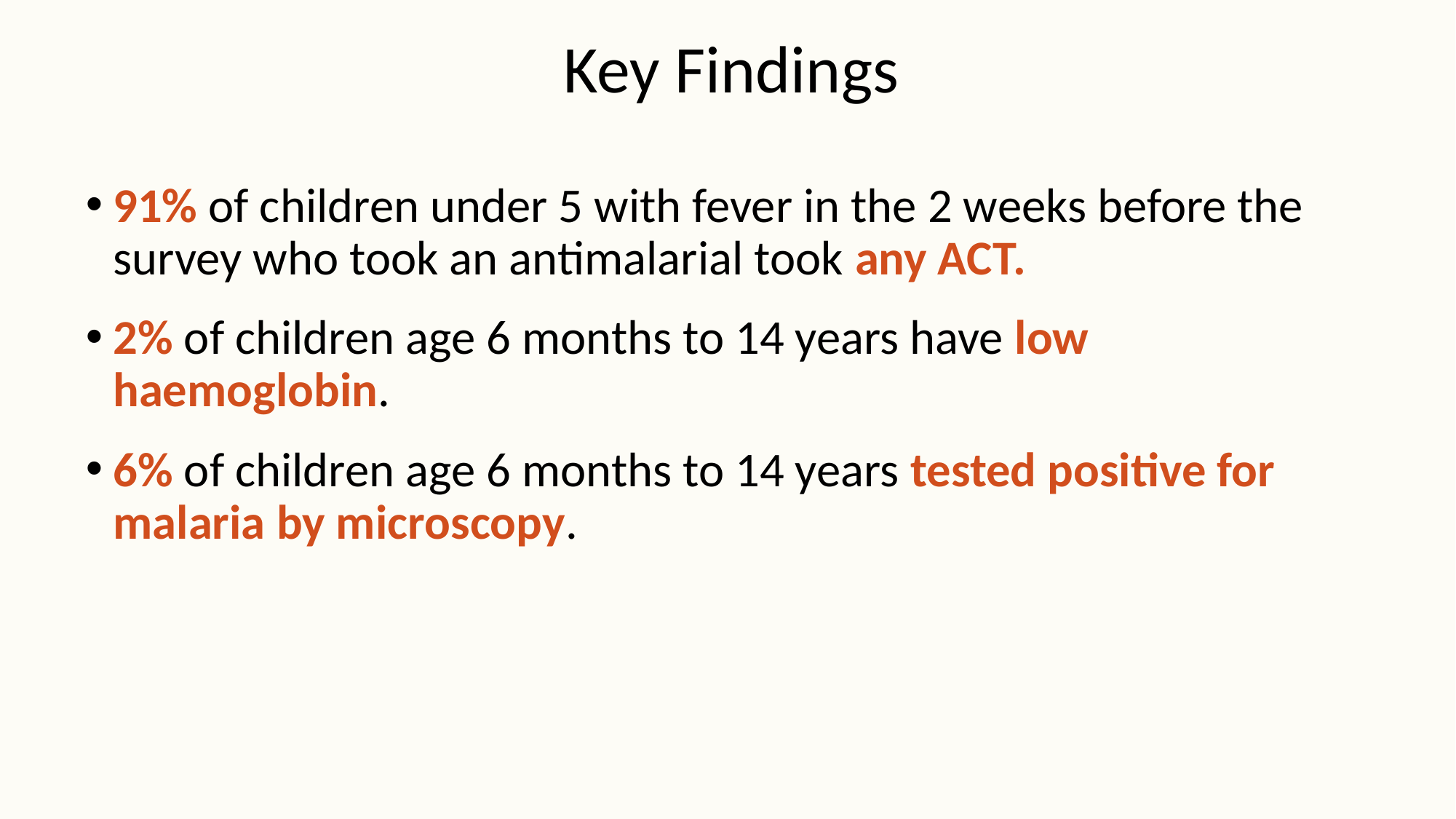

# Key Findings
91% of children under 5 with fever in the 2 weeks before the survey who took an antimalarial took any ACT.
2% of children age 6 months to 14 years have low haemoglobin.
6% of children age 6 months to 14 years tested positive for malaria by microscopy.